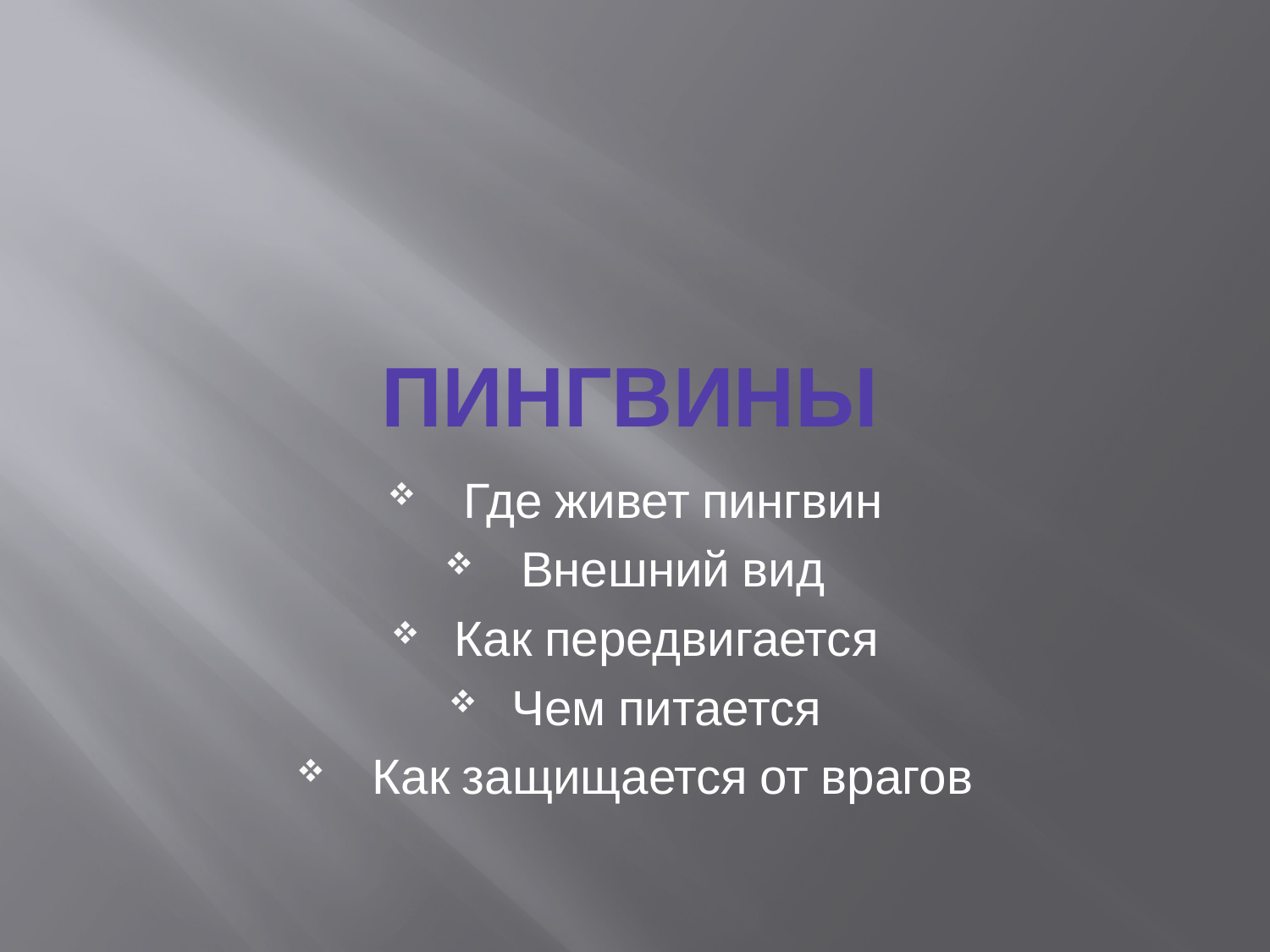

# Пингвины
 Где живет пингвин
 Внешний вид
Как передвигается
Чем питается
 Как защищается от врагов